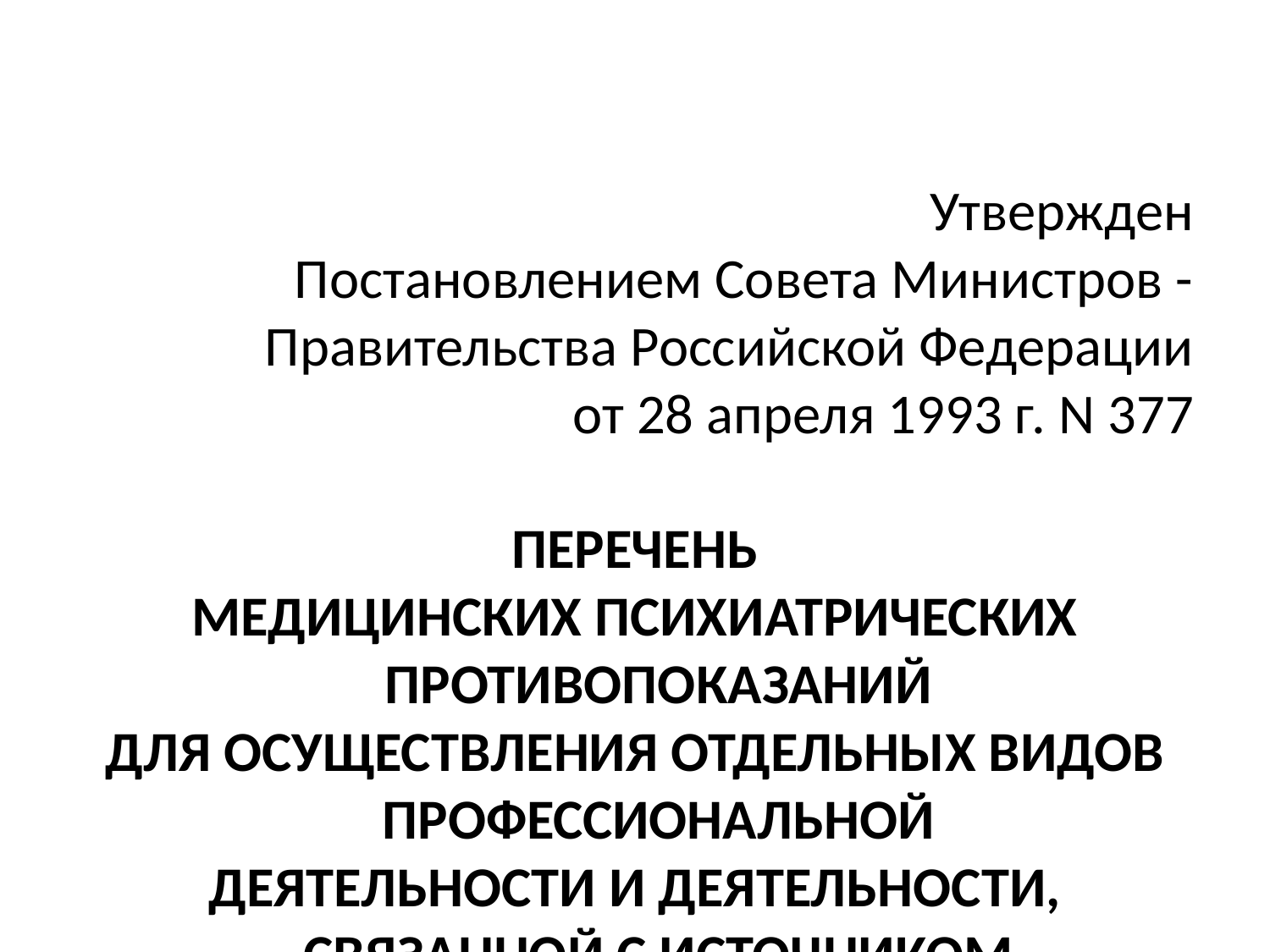

Утвержден
Постановлением Совета Министров -
Правительства Российской Федерации
от 28 апреля 1993 г. N 377

ПЕРЕЧЕНЬ
МЕДИЦИНСКИХ ПСИХИАТРИЧЕСКИХ ПРОТИВОПОКАЗАНИЙ
ДЛЯ ОСУЩЕСТВЛЕНИЯ ОТДЕЛЬНЫХ ВИДОВ ПРОФЕССИОНАЛЬНОЙ
ДЕЯТЕЛЬНОСТИ И ДЕЯТЕЛЬНОСТИ, СВЯЗАННОЙ С ИСТОЧНИКОМ
ПОВЫШЕННОЙ ОПАСНОСТИ

(в ред. Постановлений Правительства РФ
от 23.05.1998 N 486, от 31.07.1998 N 866, от 21.07.2000 N 546,
от 23.09.2002 N 695)